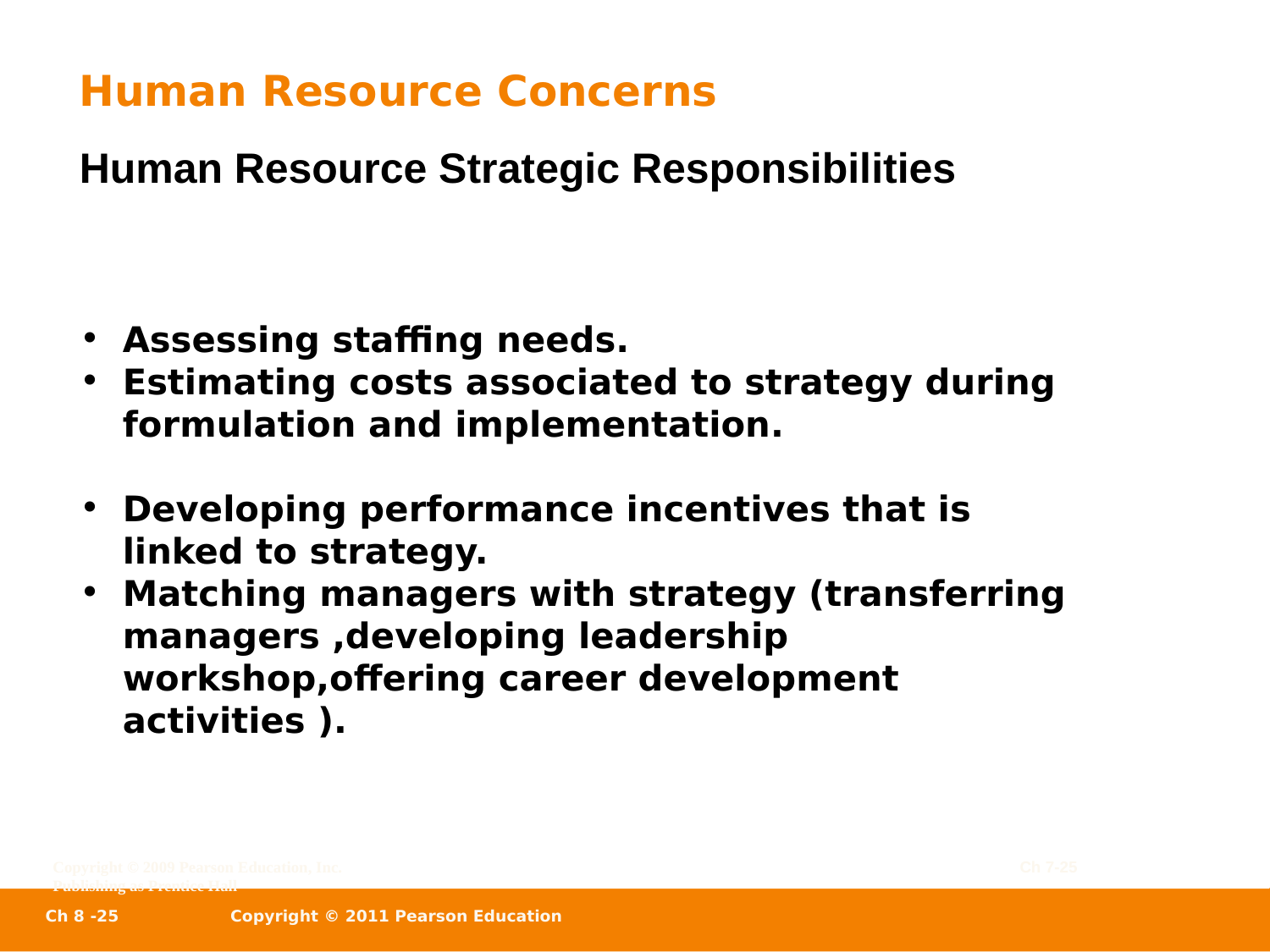

Human Resource Concerns
Human Resource Strategic Responsibilities
Assessing staffing needs.
Estimating costs associated to strategy during formulation and implementation.

Developing performance incentives that is linked to strategy.
Matching managers with strategy (transferring managers ,developing leadership workshop,offering career development activities ).

Ch 7-25
Ch 8 -25
Copyright © 2011 Pearson Education